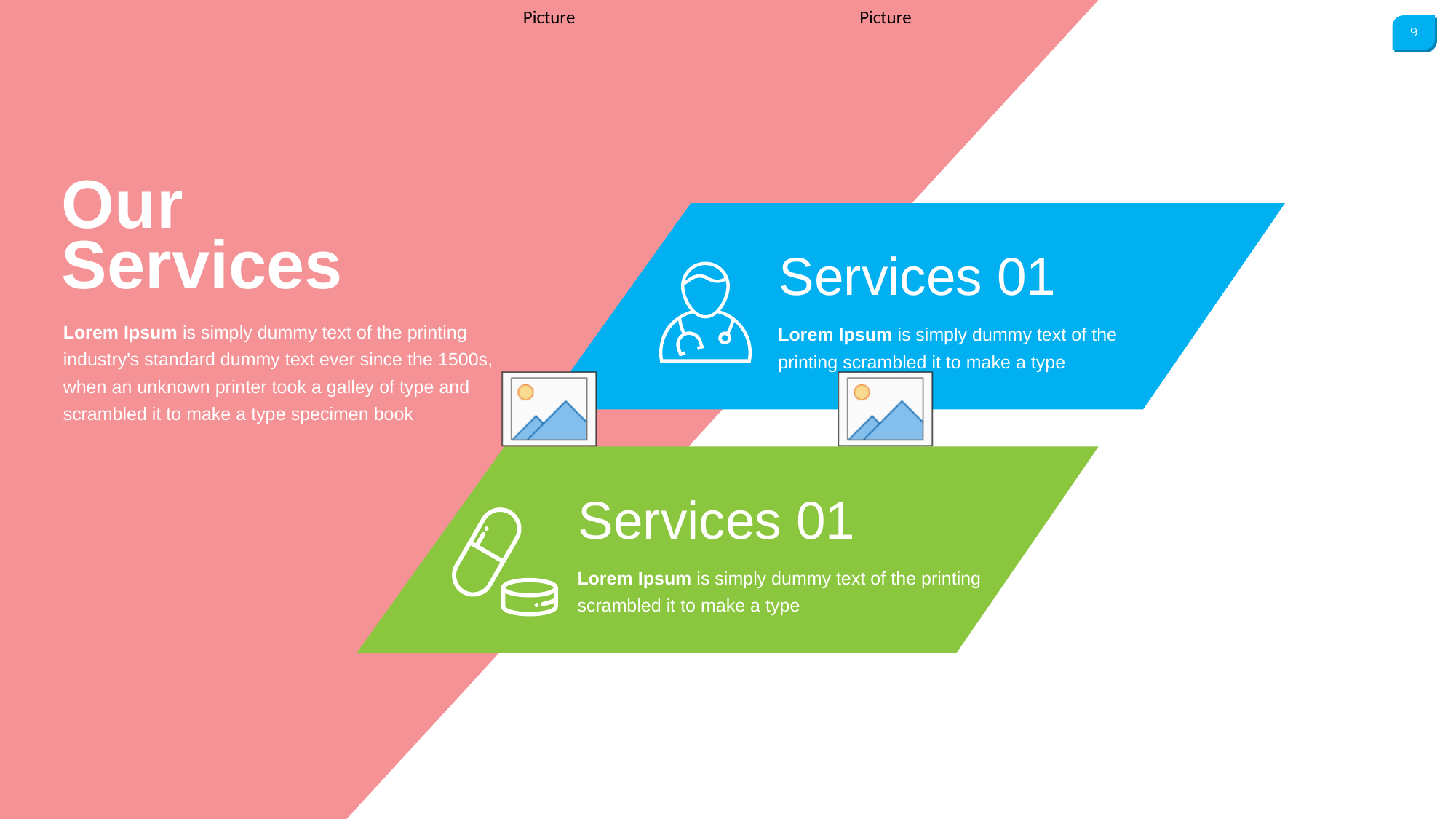

Our
Services

Services 01

Lorem Ipsum is simply dummy text of the printing scrambled it to make a type
Lorem Ipsum is simply dummy text of the printing industry's standard dummy text ever since the 1500s, when an unknown printer took a galley of type and scrambled it to make a type specimen book

Services 01

Lorem Ipsum is simply dummy text of the printing scrambled it to make a type